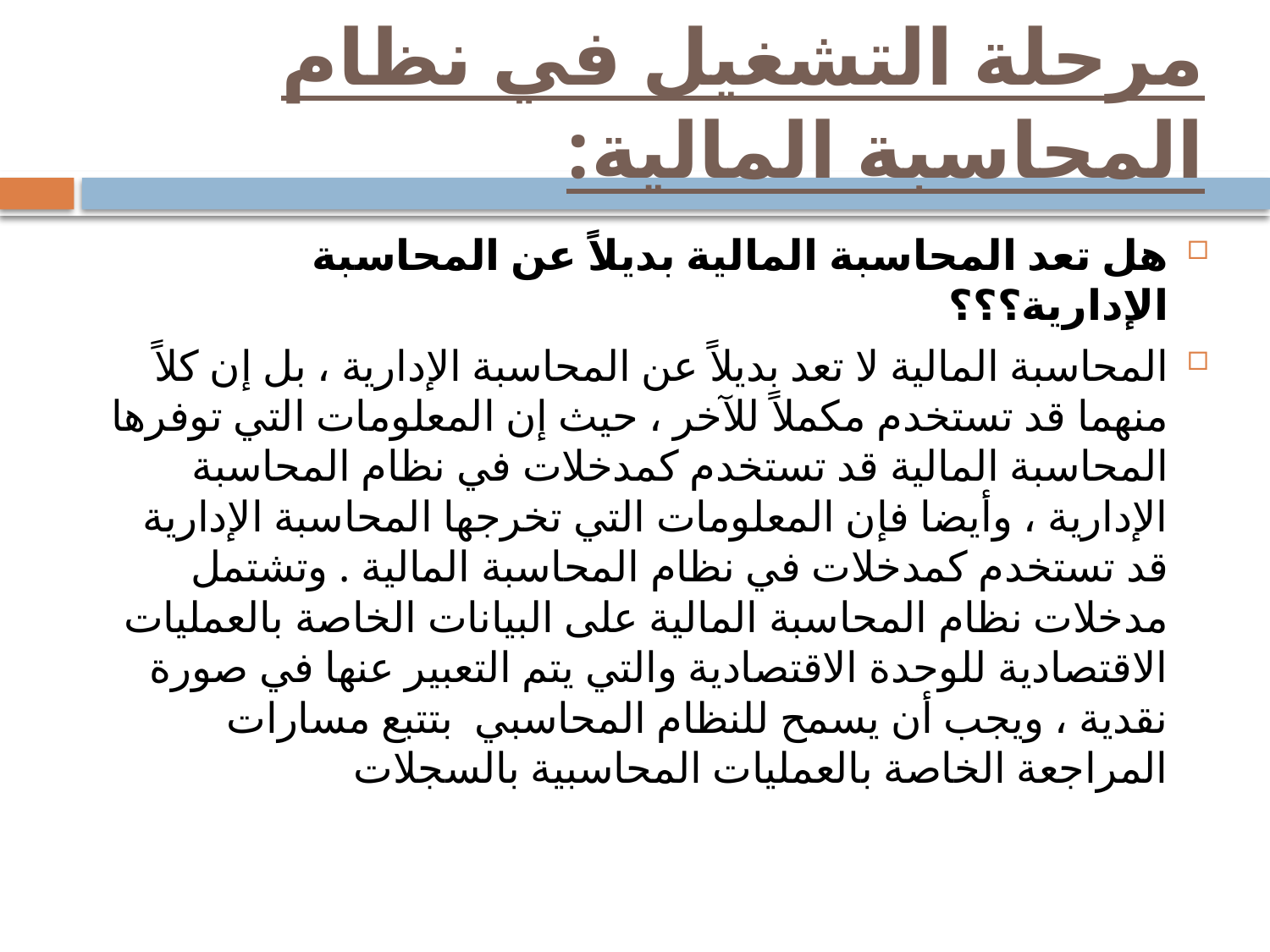

# مرحلة التشغيل في نظام المحاسبة المالية:
هل تعد المحاسبة المالية بديلاً عن المحاسبة الإدارية؟؟؟
المحاسبة المالية لا تعد بديلاً عن المحاسبة الإدارية ، بل إن كلاً منهما قد تستخدم مكملاً للآخر ، حيث إن المعلومات التي توفرها المحاسبة المالية قد تستخدم كمدخلات في نظام المحاسبة الإدارية ، وأيضا فإن المعلومات التي تخرجها المحاسبة الإدارية قد تستخدم كمدخلات في نظام المحاسبة المالية . وتشتمل مدخلات نظام المحاسبة المالية على البيانات الخاصة بالعمليات الاقتصادية للوحدة الاقتصادية والتي يتم التعبير عنها في صورة نقدية ، ويجب أن يسمح للنظام المحاسبي  بتتبع مسارات المراجعة الخاصة بالعمليات المحاسبية بالسجلات